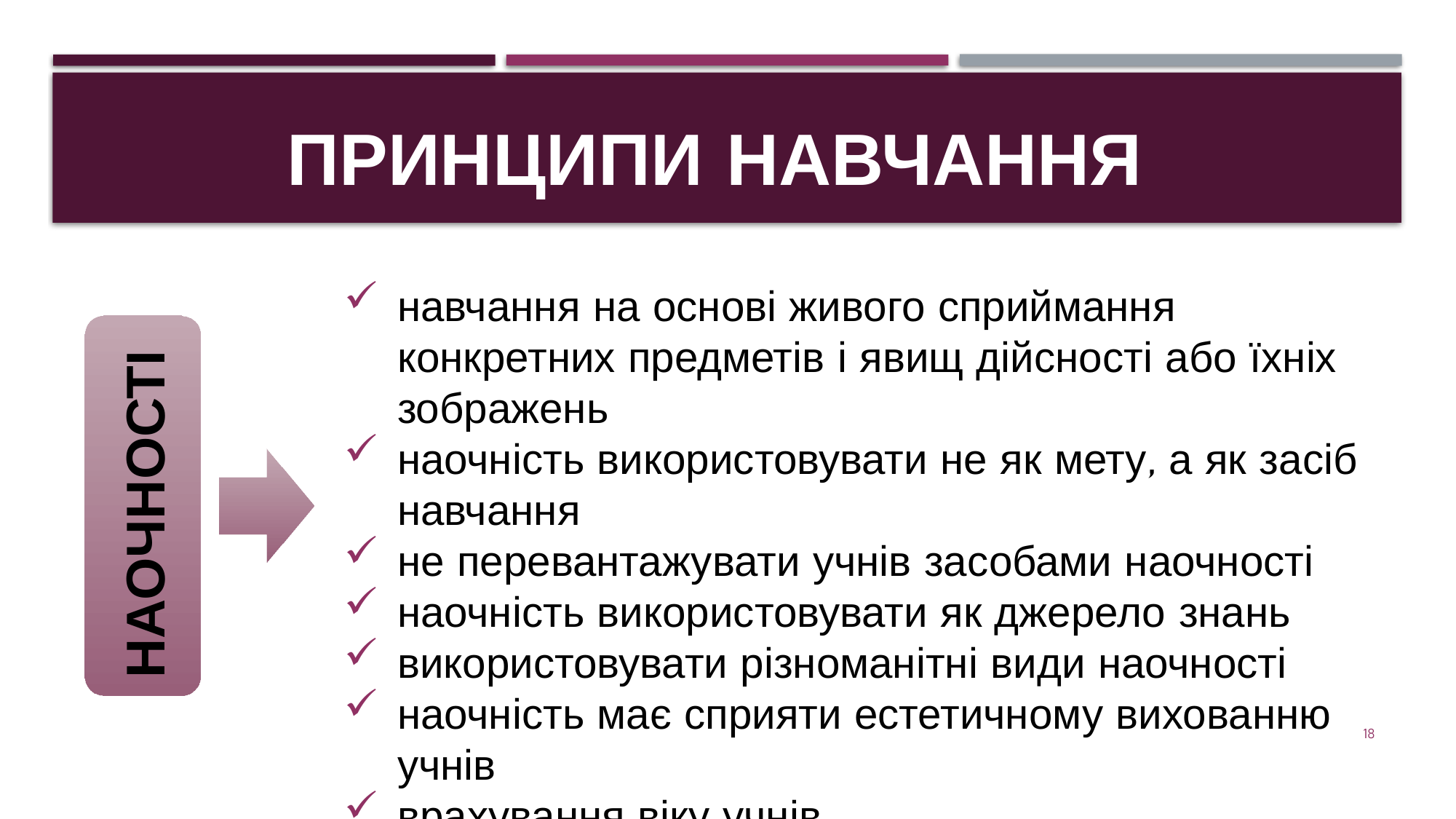

# Принципи навчання
навчання на основі живого сприймання конкретних предметів і явищ дійсності або їхніх зображень
наочність використовувати не як мету, а як засіб навчання
не перевантажувати учнів засобами наочності
наочність використовувати як джерело знань
використовувати різноманітні види наочності
наочність має сприяти естетичному вихованню учнів
врахування віку учнів
НАОЧНОСТІ

18